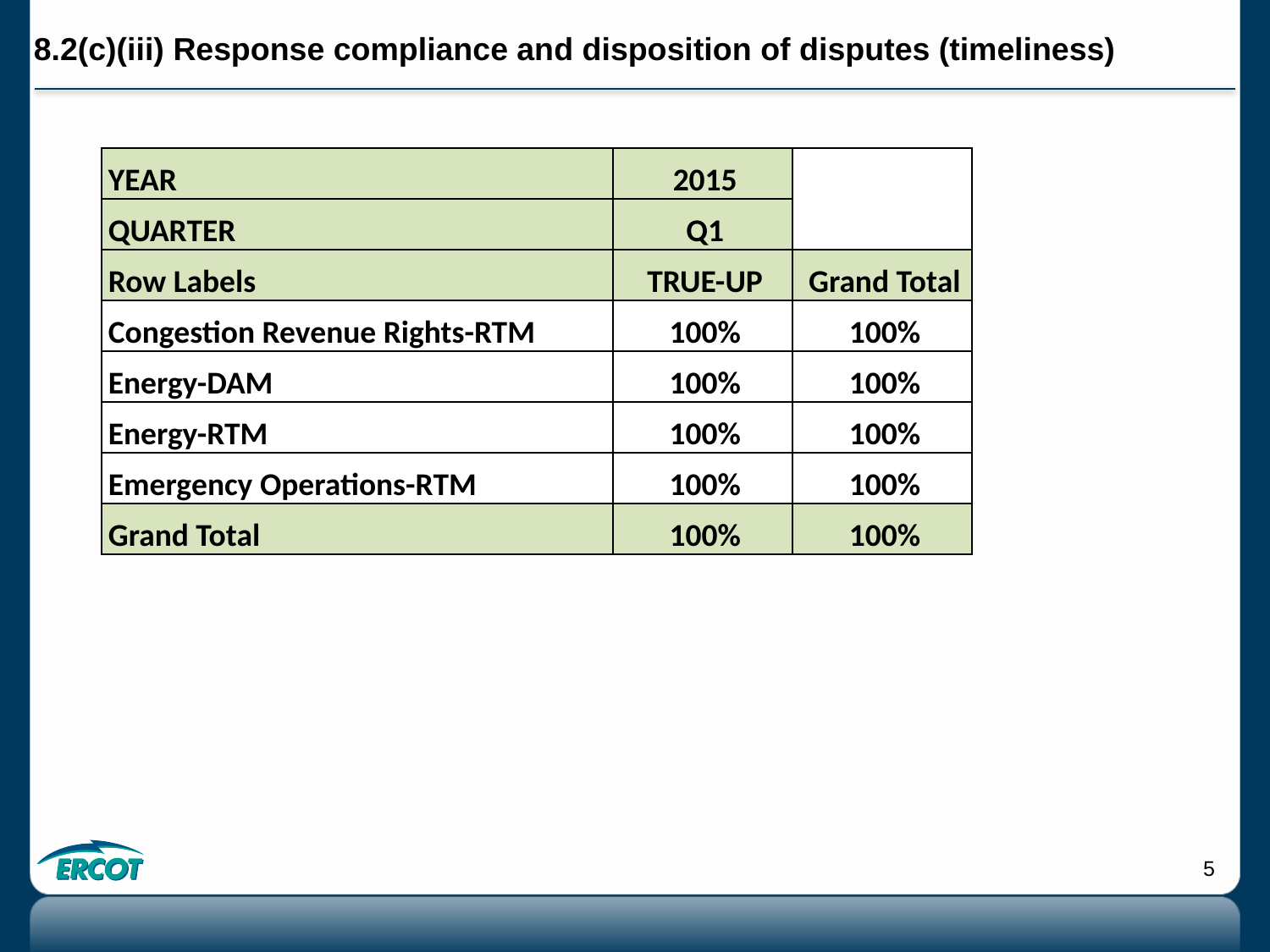

# 8.2(c)(iii) Response compliance and disposition of disputes (timeliness)

| YEAR | 2015 |  |
| --- | --- | --- |
| QUARTER | Q1 |  |
| Row Labels | TRUE-UP | Grand Total |
| Congestion Revenue Rights-RTM | 100% | 100% |
| Energy-DAM | 100% | 100% |
| Energy-RTM | 100% | 100% |
| Emergency Operations-RTM | 100% | 100% |
| Grand Total | 100% | 100% |